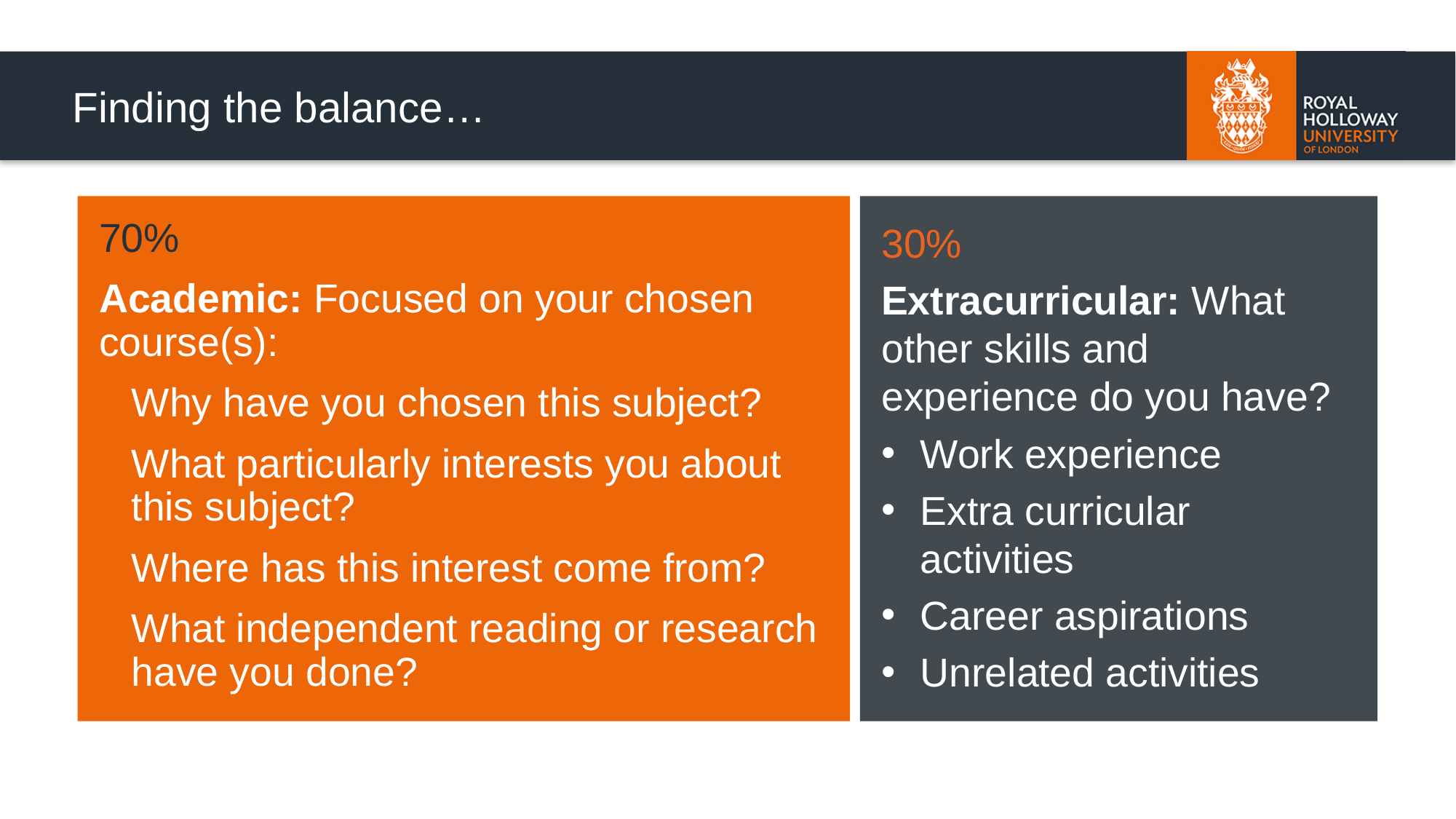

# Finding the balance…
70%
Academic: Focused on your chosen course(s):
Why have you chosen this subject?
What particularly interests you about this subject?
Where has this interest come from?
What independent reading or research have you done?
30%
Extracurricular: What other skills and experience do you have?
Work experience
Extra curricular activities
Career aspirations
Unrelated activities